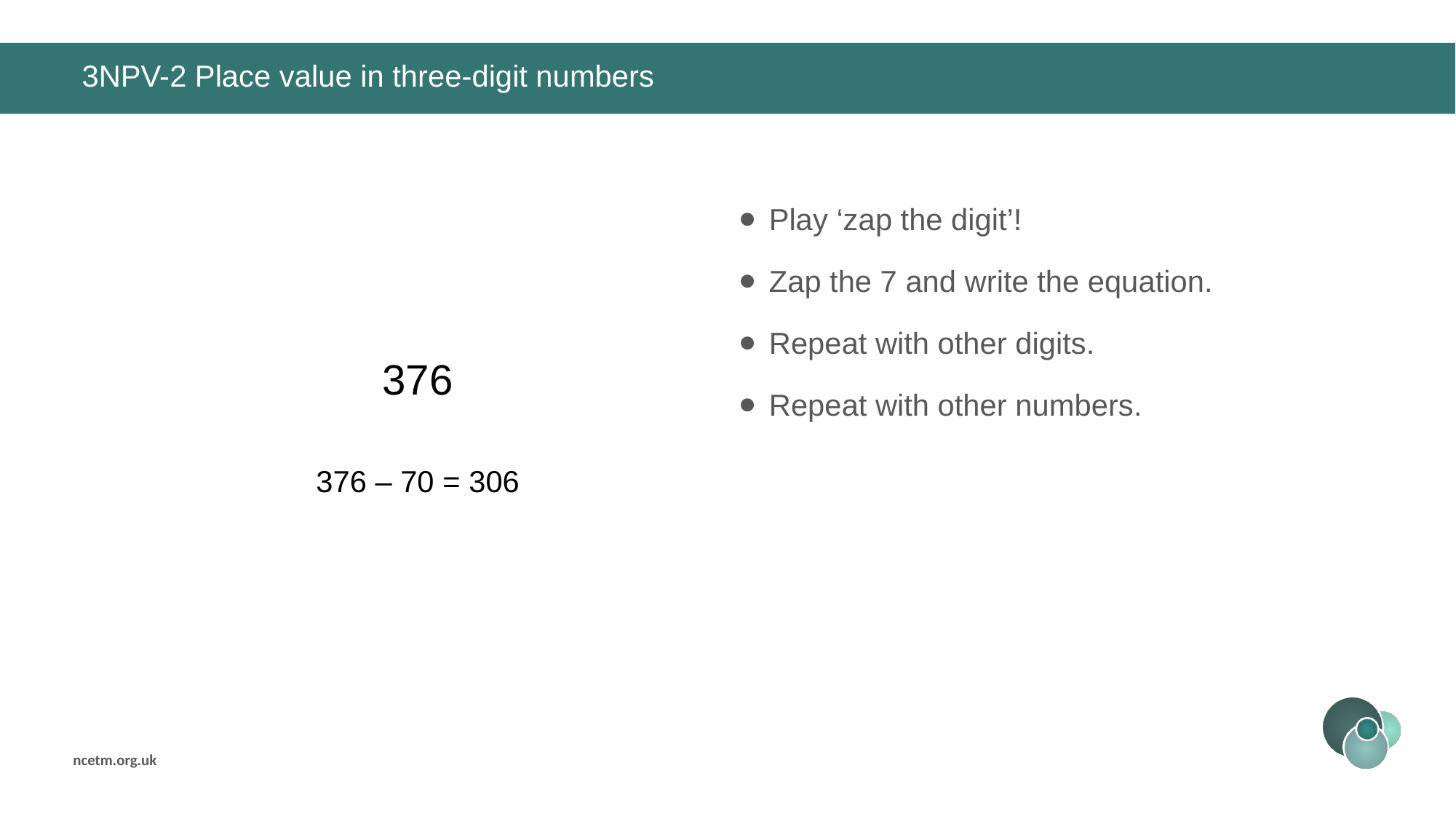

# 3NPV-2 Place value in three-digit numbers
Play ‘zap the digit’!
Zap the 7 and write the equation.
Repeat with other digits.
Repeat with other numbers.

376
376 – 70 = 306